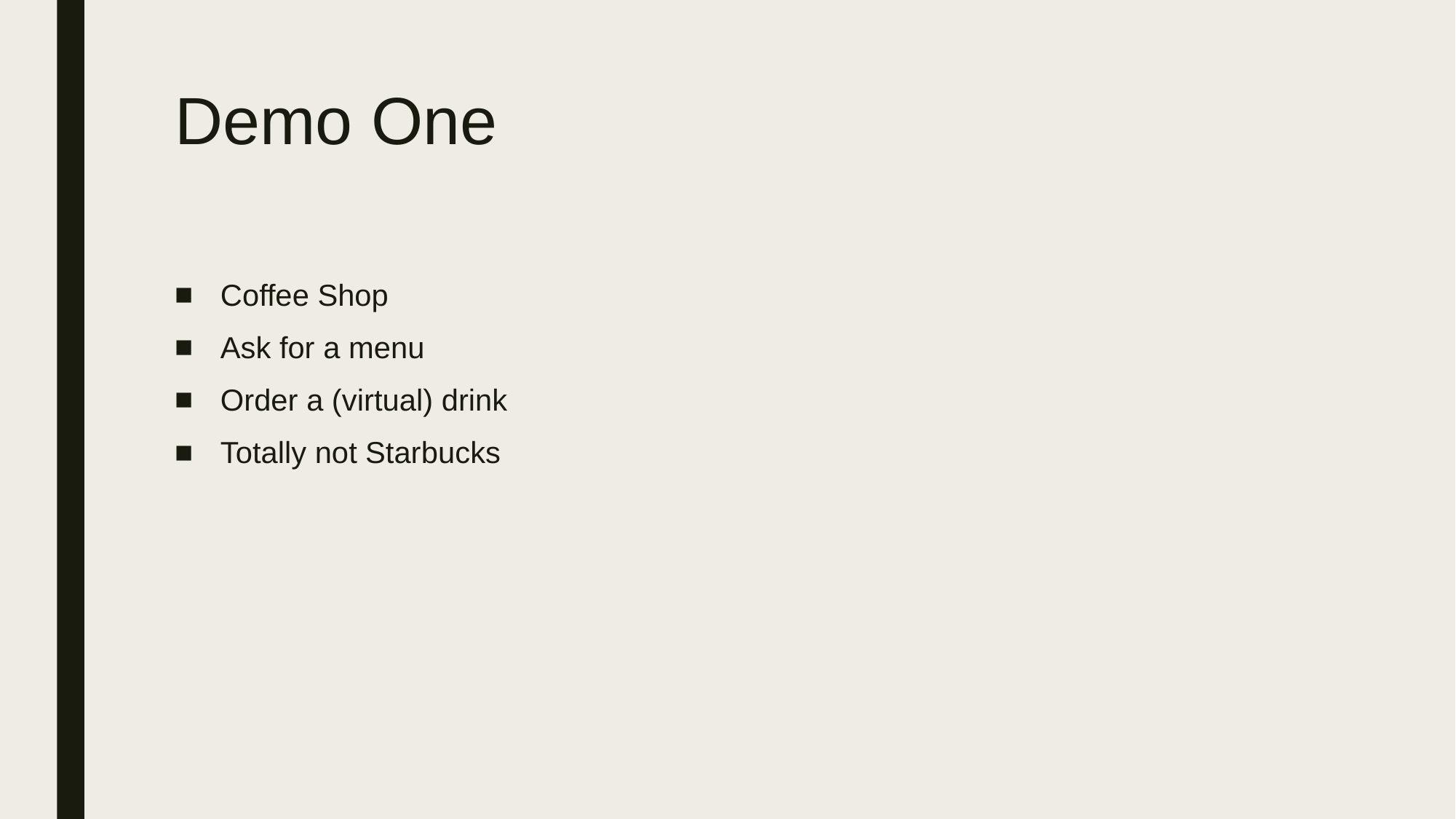

# Demo One
Coffee Shop
Ask for a menu
Order a (virtual) drink
Totally not Starbucks